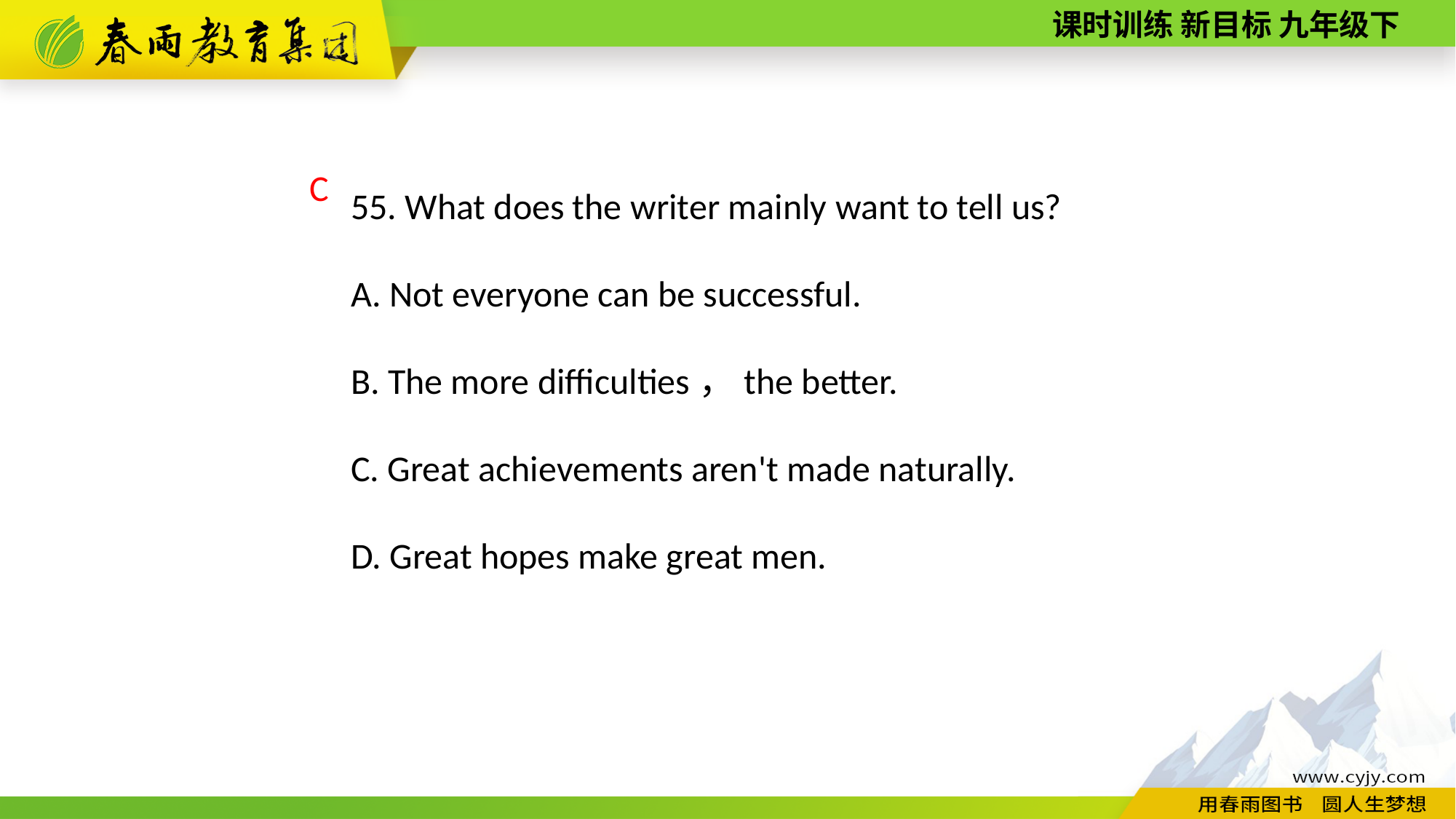

55. What does the writer mainly want to tell us?
A. Not everyone can be successful.
B. The more difficulties，the better.
C. Great achievements aren't made naturally.
D. Great hopes make great men.

C